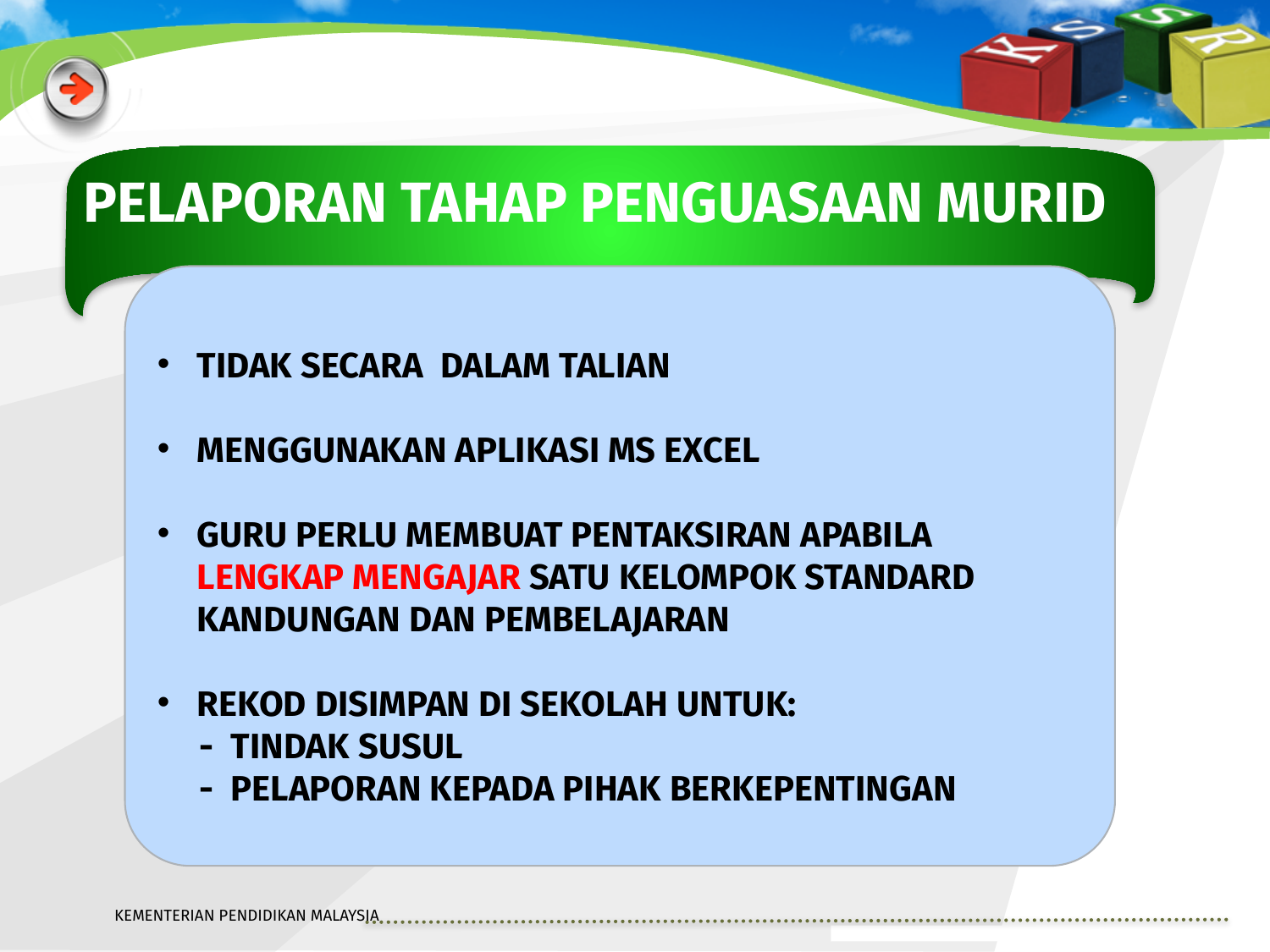

PELAPORAN TAHAP PENGUASAAN MURID

TIDAK SECARA  DALAM TALIAN

MENGGUNAKAN APLIKASI MS EXCEL

GURU PERLU MEMBUAT PENTAKSIRAN APABILA LENGKAP MENGAJAR SATU KELOMPOK STANDARD KANDUNGAN DAN PEMBELAJARAN

REKOD DISIMPAN DI SEKOLAH UNTUK:
     -  TINDAK SUSUL
     -  PELAPORAN KEPADA PIHAK BERKEPENTINGAN